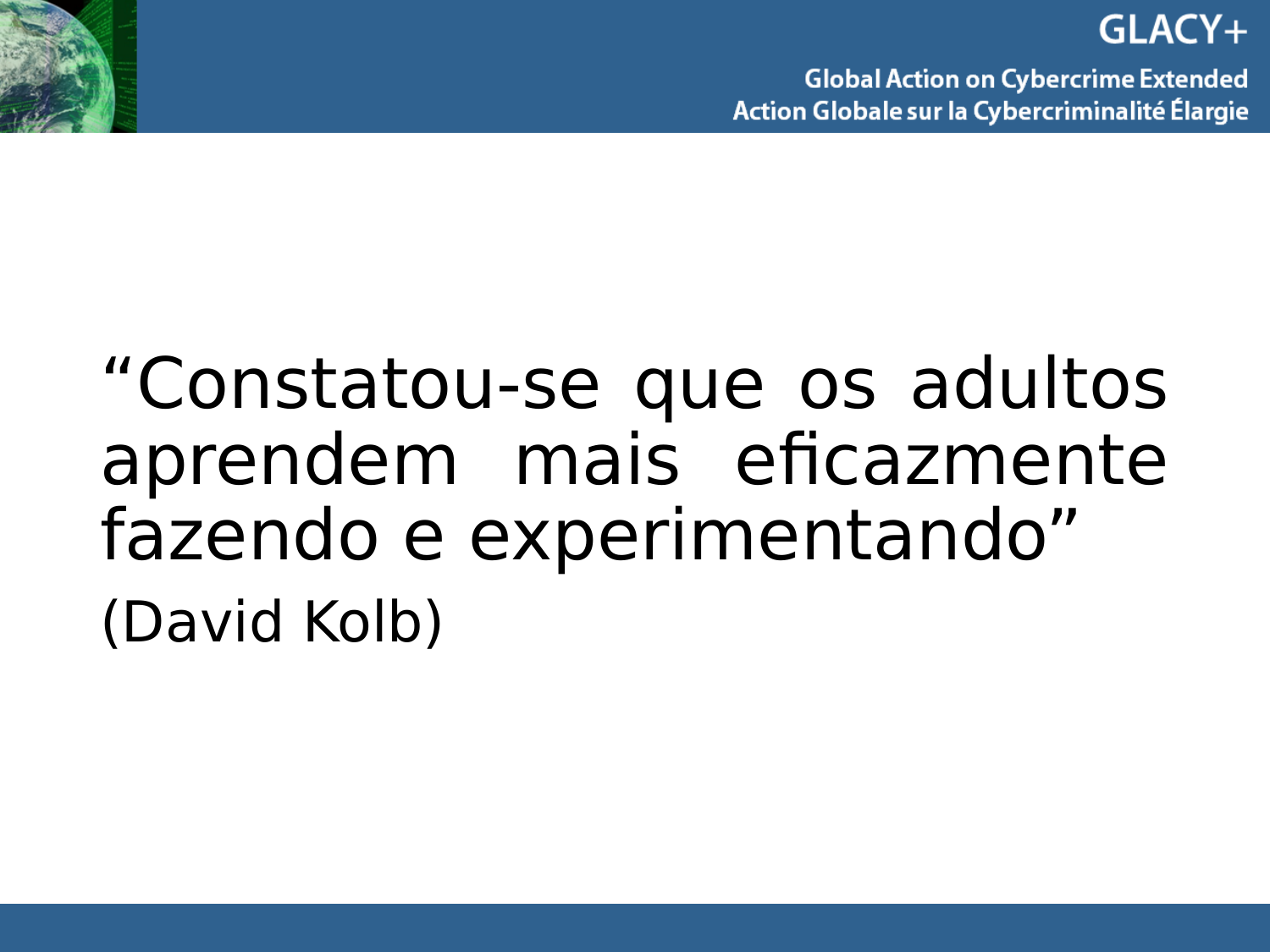

#
“Constatou-se que os adultos aprendem mais eficazmente fazendo e experimentando”
(David Kolb)